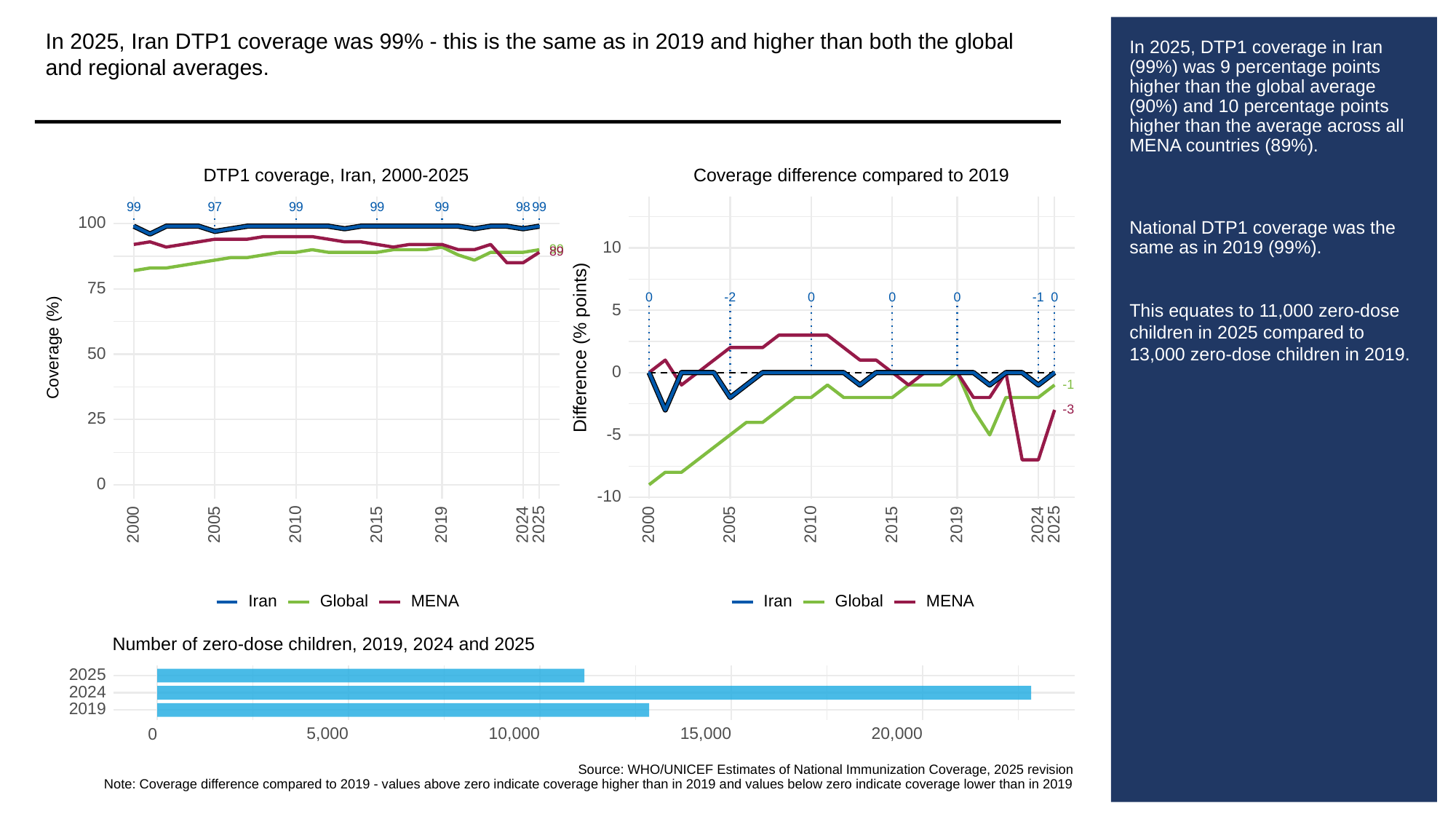

In 2025, Iran DTP1 coverage was 99% - this is the same as in 2019 and higher than both the global and regional averages.
# In 2025, DTP1 coverage in Iran (99%) was 9 percentage points higher than the global average (90%) and 10 percentage points higher than the average across all MENA countries (89%).

National DTP1 coverage was the same as in 2019 (99%).

This equates to 11,000 zero-dose children in 2025 compared to 13,000 zero-dose children in 2019.

Coverage difference compared to 2019
DTP1 coverage, Iran, 2000-2025

99
97
99
99
99
98
99

100

10
90

89

75

0
0
0
0
0
-2
-1

5

Difference (% points)
Coverage (%)

50

0

-1

-3
25

-5

0

-10

2000
2005
2010
2015
2019
2024
2025
2000
2005
2010
2015
2019
2024
2025
Global
Global
Iran
Iran
MENA
MENA

Number of zero-dose children, 2019, 2024 and 2025

2025

2024

2019

5,000
10,000
15,000
20,000
0
Source: WHO/UNICEF Estimates of National Immunization Coverage, 2025 revision
Note: Coverage difference compared to 2019 - values above zero indicate coverage higher than in 2019 and values below zero indicate coverage lower than in 2019